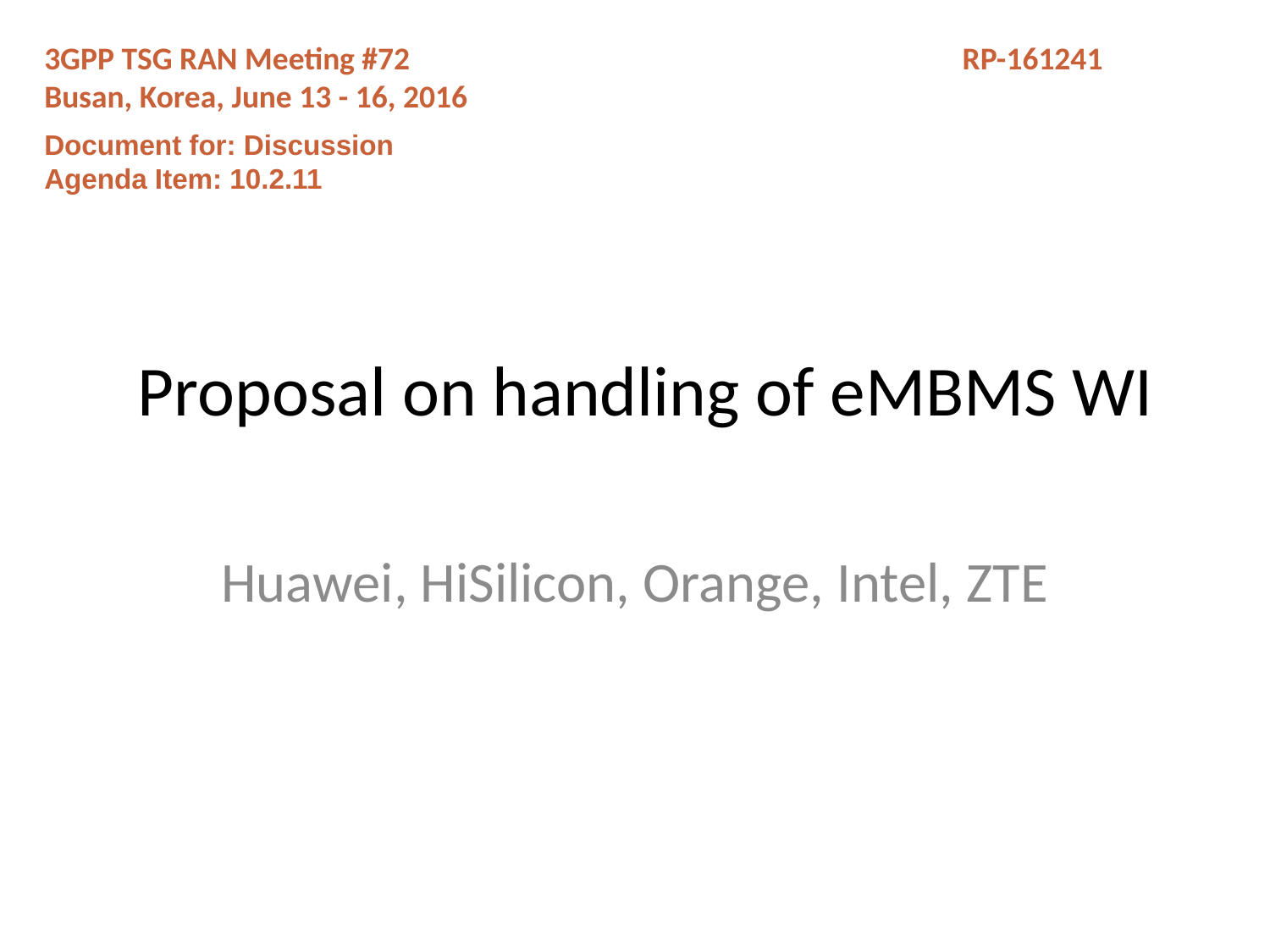

3GPP TSG RAN Meeting #72                                                                             RP-161241
Busan, Korea, June 13 - 16, 2016

Document for: Discussion
Agenda Item: 10.2.11
# Proposal on handling of eMBMS WI
Huawei, HiSilicon, Orange, Intel, ZTE